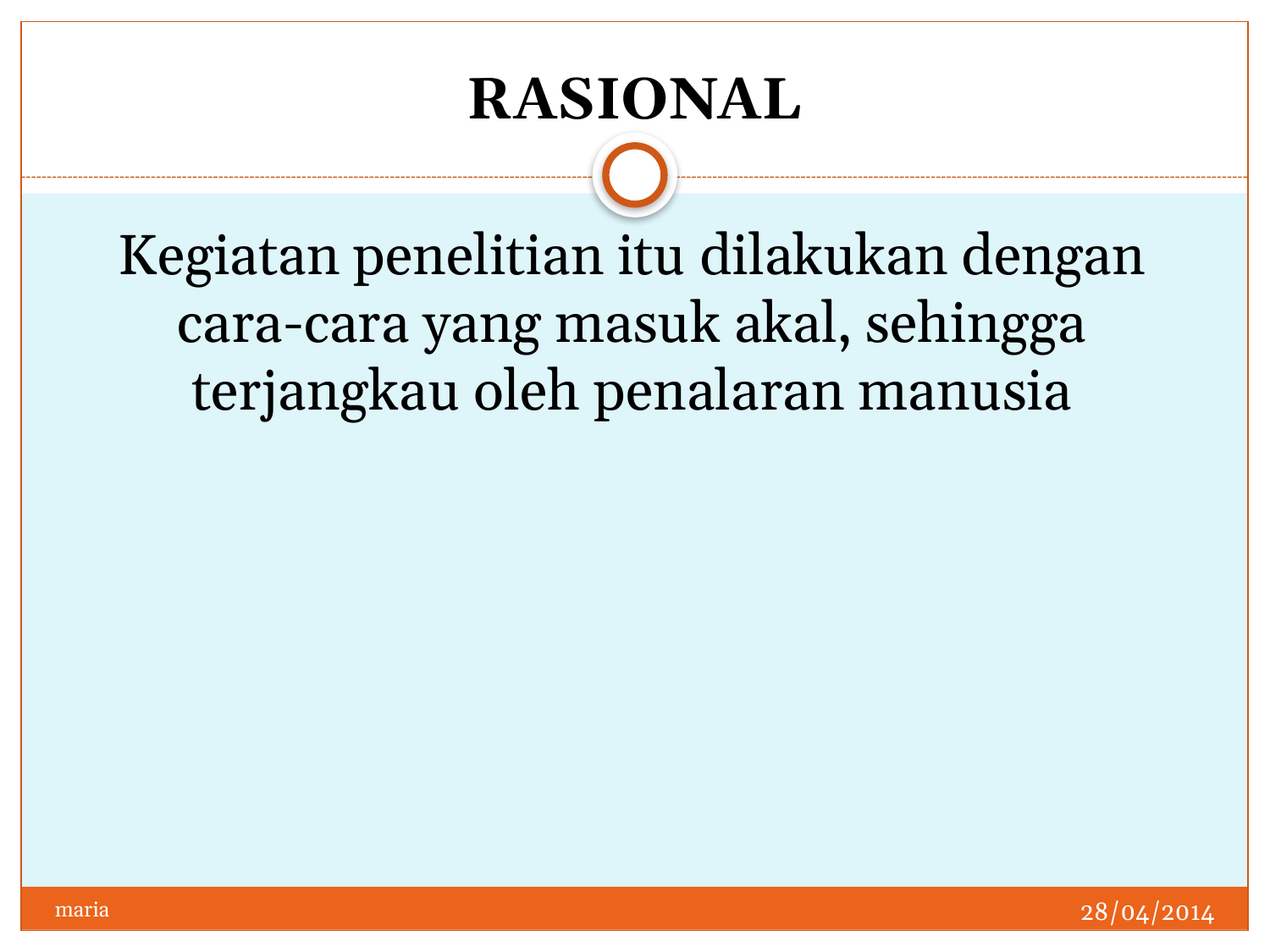

# RASIONAL
Kegiatan penelitian itu dilakukan dengan cara-cara yang masuk akal, sehingga terjangkau oleh penalaran manusia

28/04/2014
maria